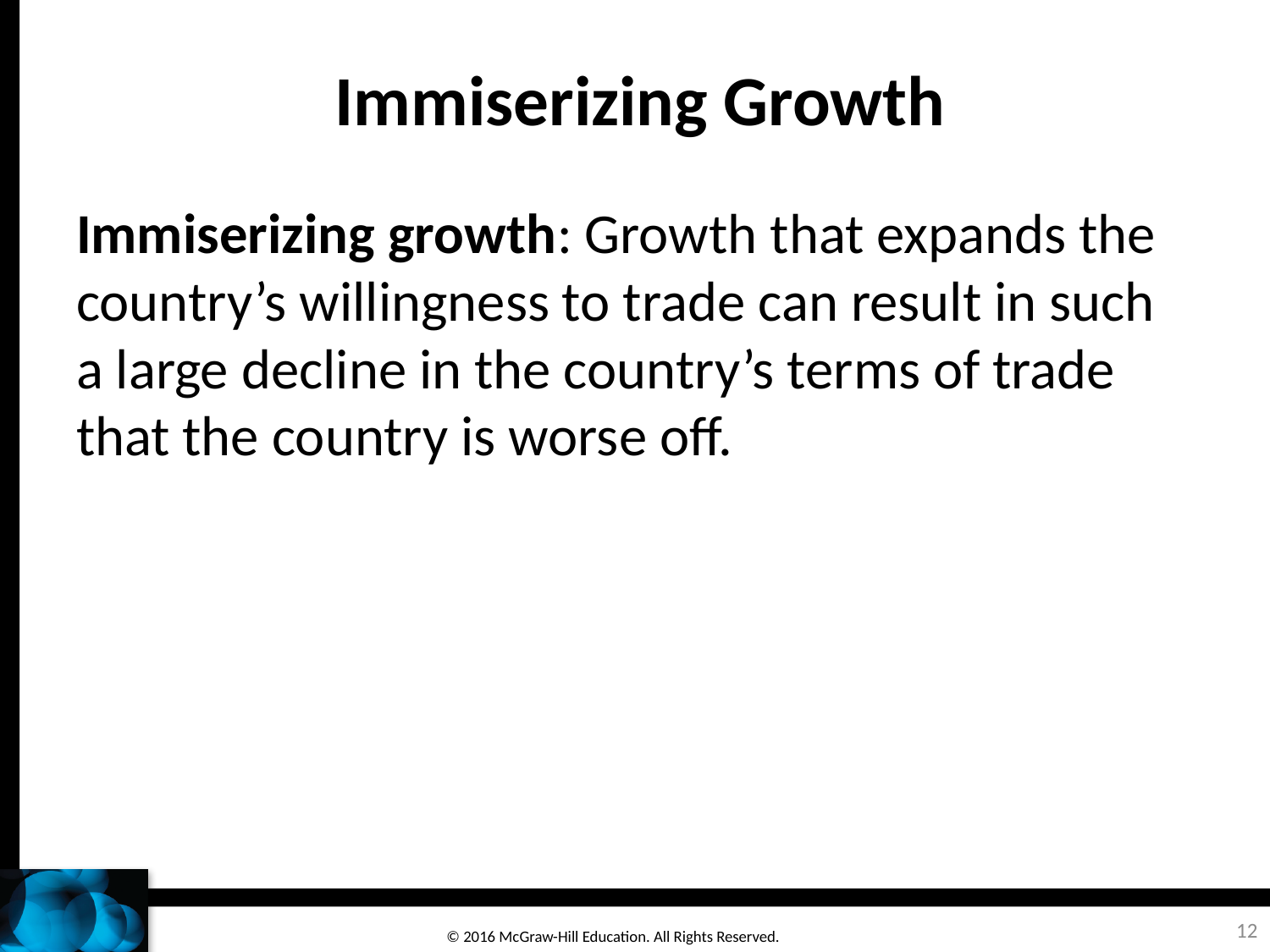

# Immiserizing Growth
Immiserizing growth: Growth that expands the country’s willingness to trade can result in such a large decline in the country’s terms of trade that the country is worse off.
12
© 2016 McGraw-Hill Education. All Rights Reserved.